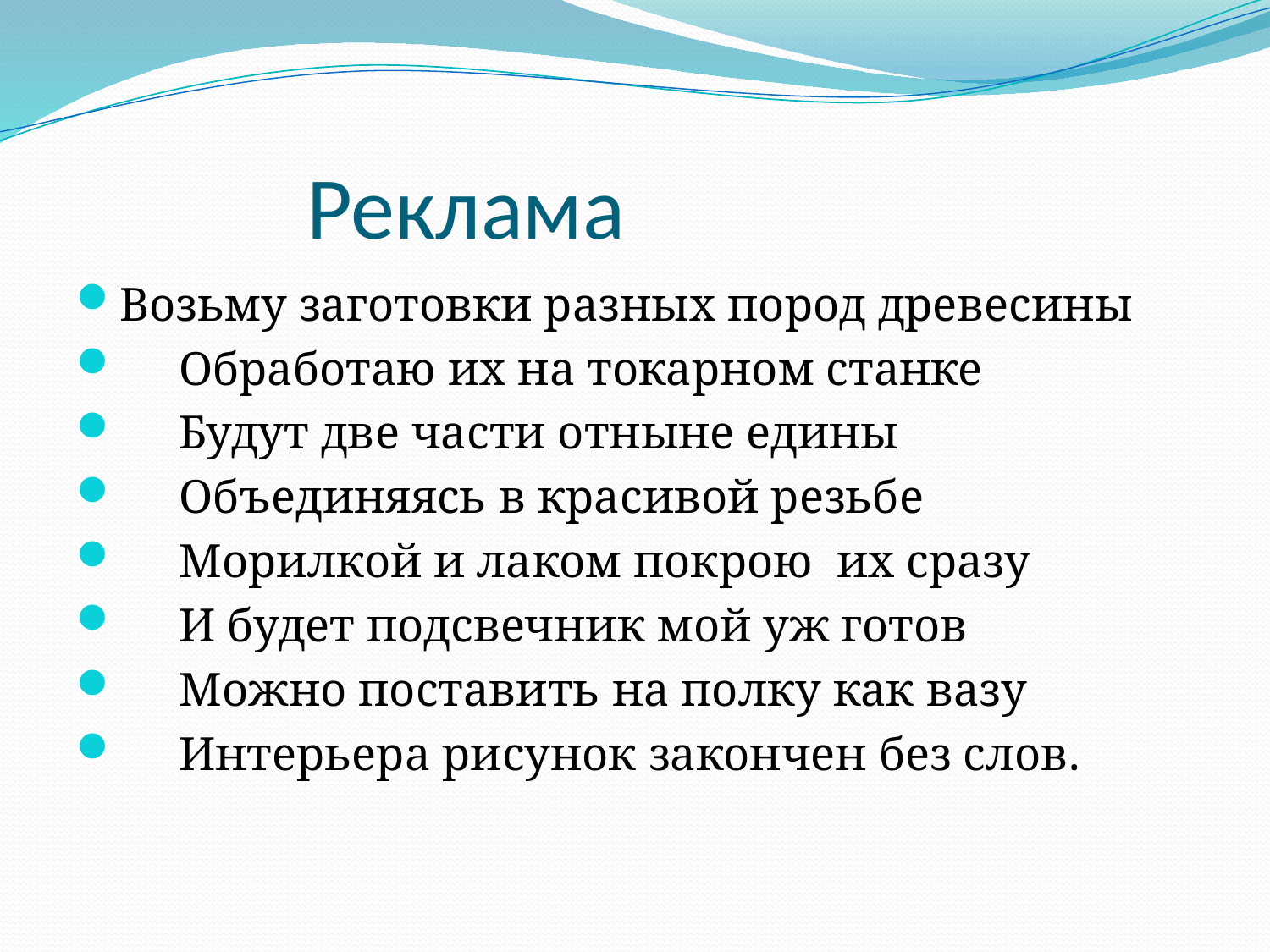

# Реклама
Возьму заготовки разных пород древесины
     Обработаю их на токарном станке
     Будут две части отныне едины
     Объединяясь в красивой резьбе
     Морилкой и лаком покрою  их сразу
     И будет подсвечник мой уж готов
     Можно поставить на полку как вазу
     Интерьера рисунок закончен без слов.